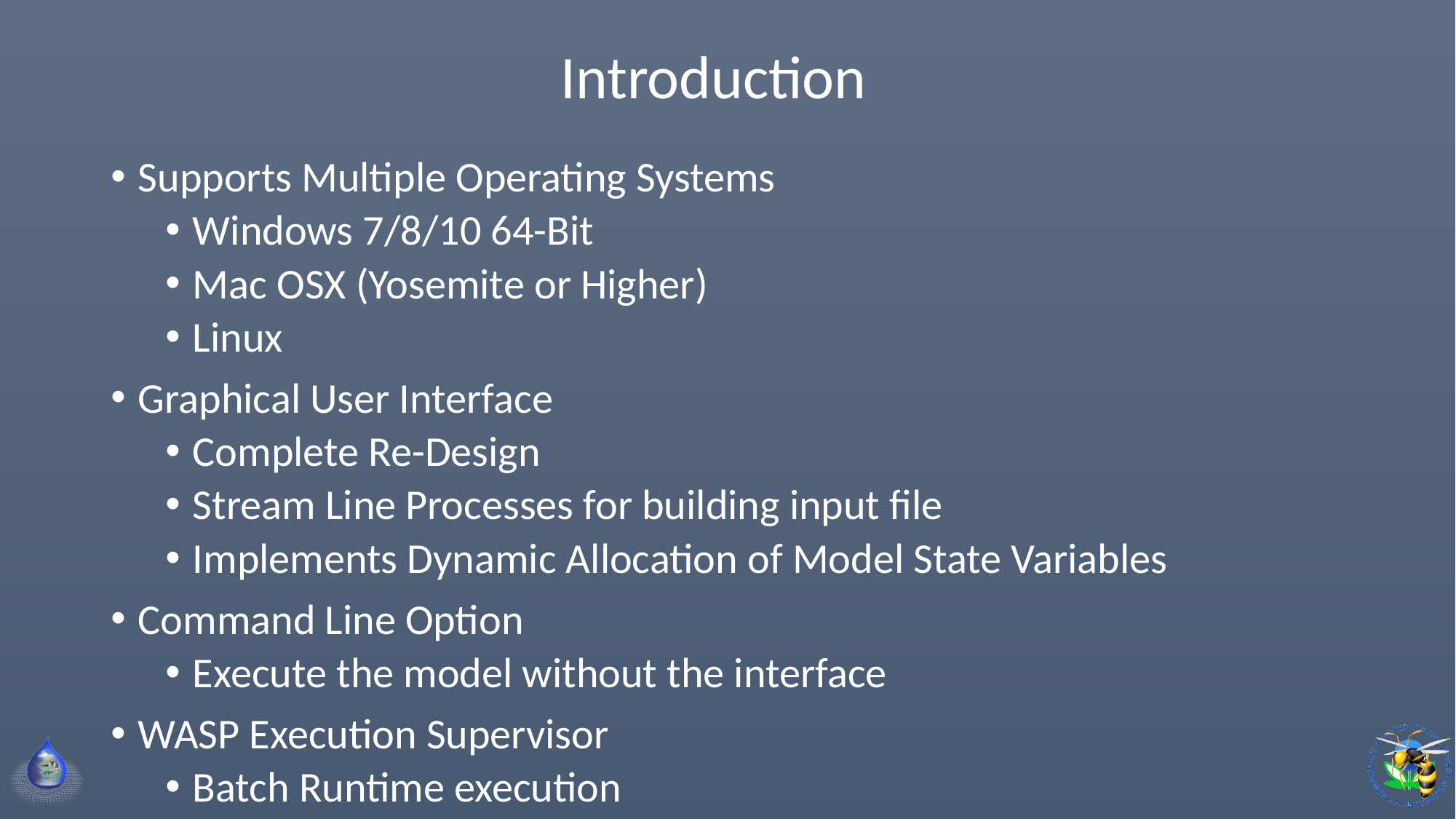

# Introduction
Supports Multiple Operating Systems
Windows 7/8/10 64-Bit
Mac OSX (Yosemite or Higher)
Linux
Graphical User Interface
Complete Re-Design
Stream Line Processes for building input file
Implements Dynamic Allocation of Model State Variables
Command Line Option
Execute the model without the interface
WASP Execution Supervisor
Batch Runtime execution